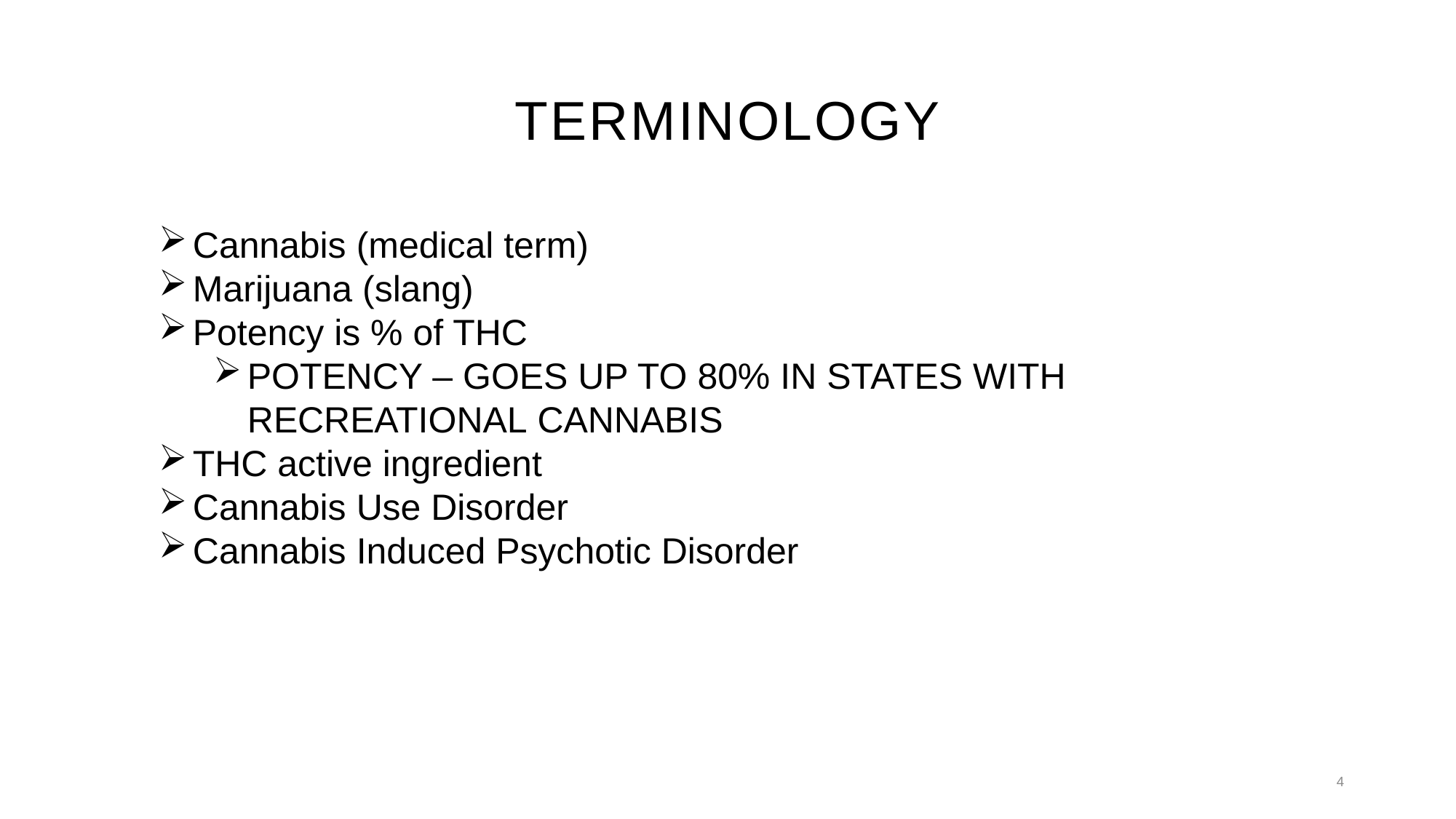

# TERMINOLOGY
Cannabis (medical term)
Marijuana (slang)
Potency is % of THC
POTENCY – GOES UP to 80% in states with RECREATIONAL CANNABIS
THC active ingredient
Cannabis Use Disorder
Cannabis Induced Psychotic Disorder

4